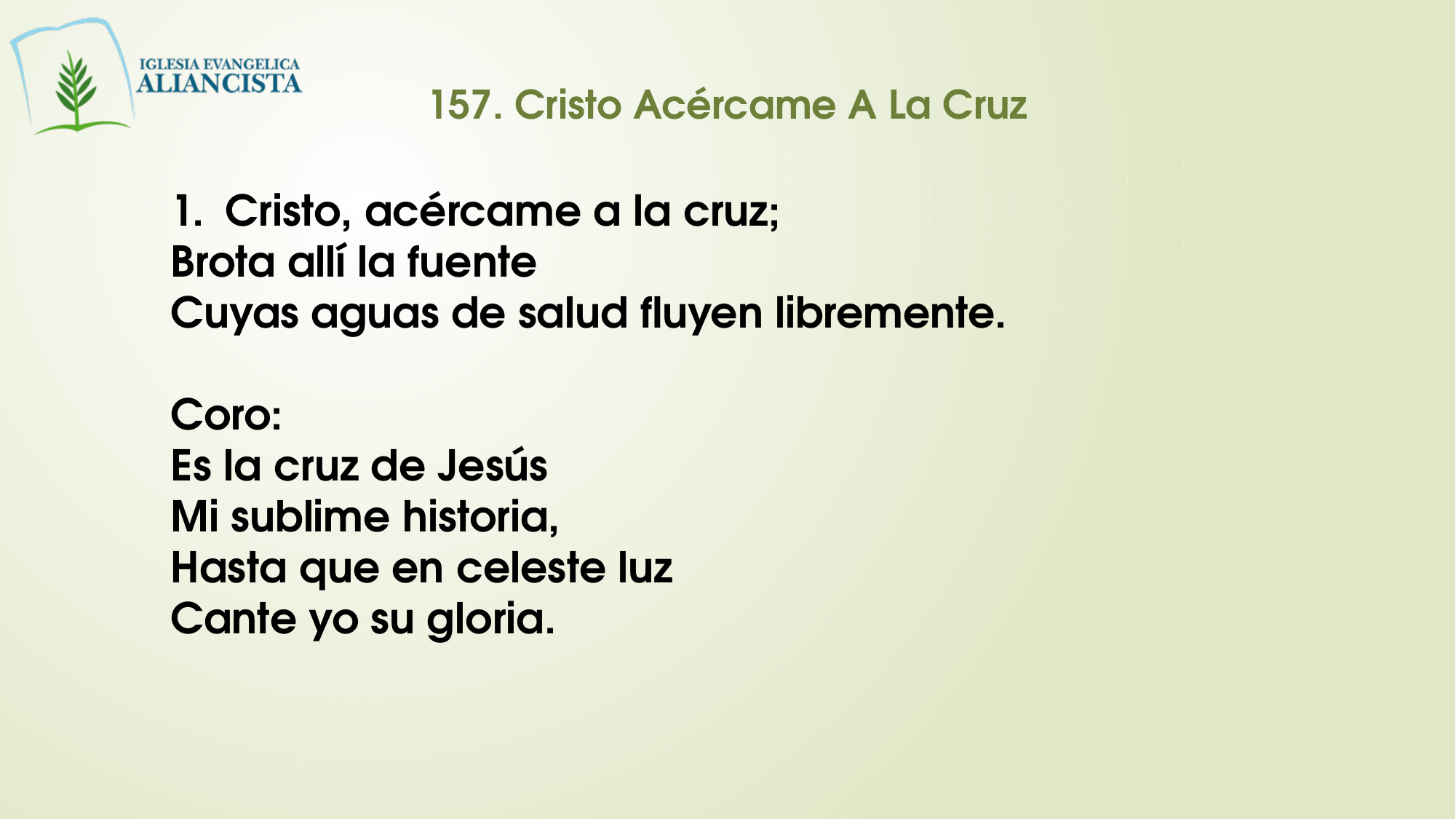

157. Cristo Acércame A La Cruz
Cristo, acércame a la cruz;
Brota allí la fuente
Cuyas aguas de salud fluyen libremente.

Coro:
Es la cruz de Jesús
Mi sublime historia,
Hasta que en celeste luz
Cante yo su gloria.